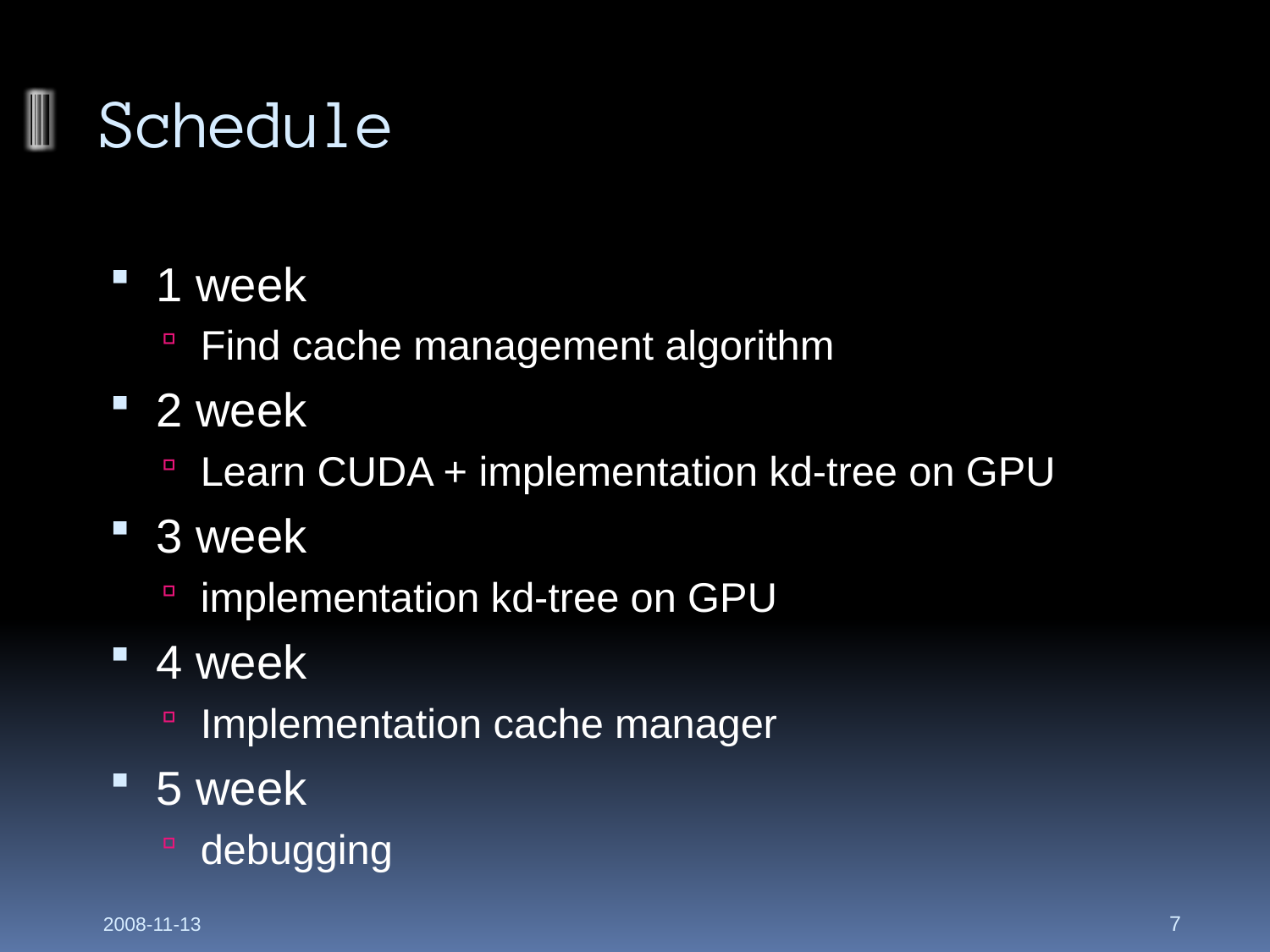

# Schedule
1 week
Find cache management algorithm
2 week
Learn CUDA + implementation kd-tree on GPU
3 week
implementation kd-tree on GPU
4 week
Implementation cache manager
5 week
debugging

2008-11-13
7